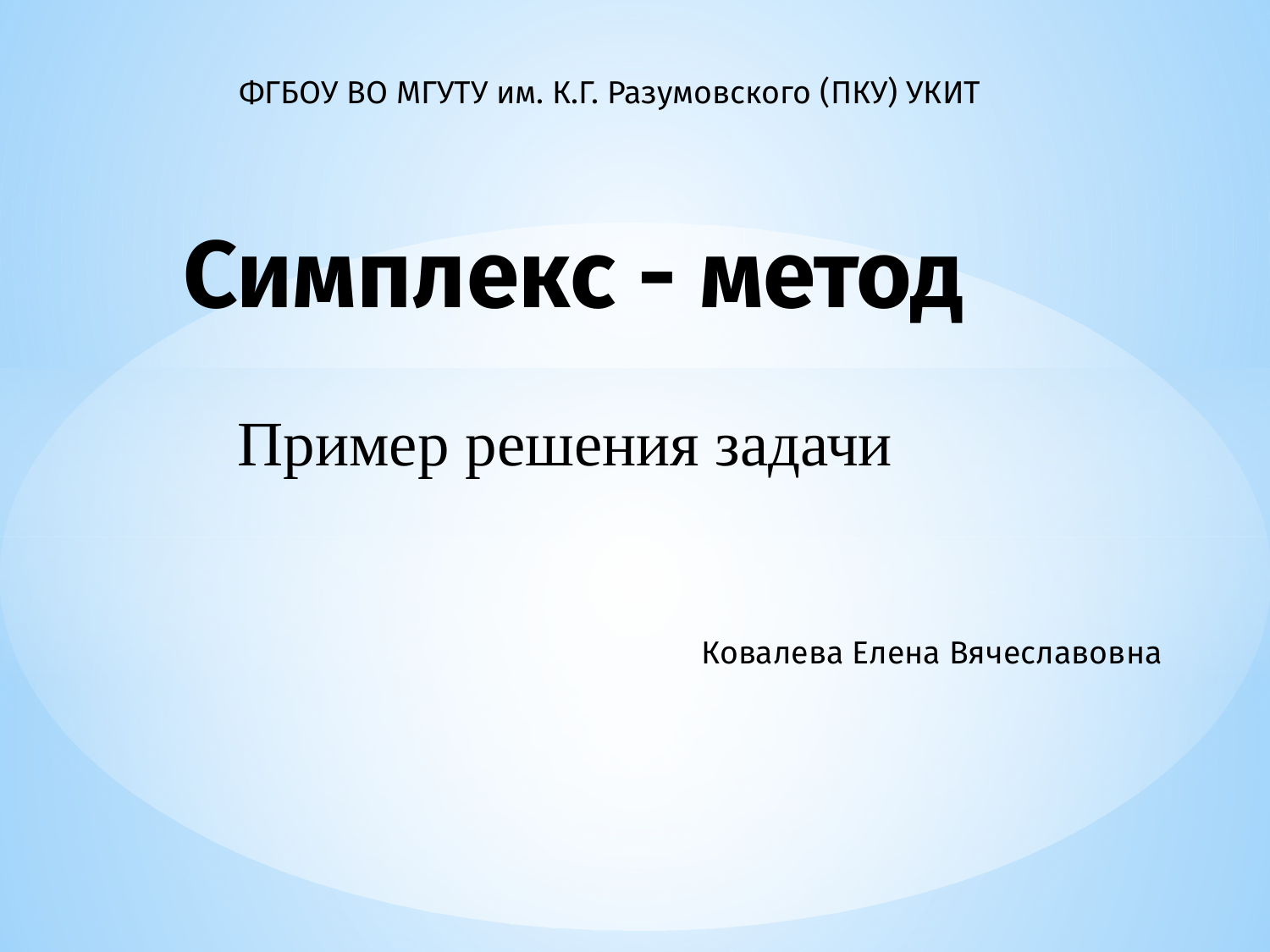

ФГБОУ ВО МГУТУ им. К.Г. Разумовского (ПКУ) УКИТ
# Симплекс - метод
Пример решения задачи
Ковалева Елена Вячеславовна